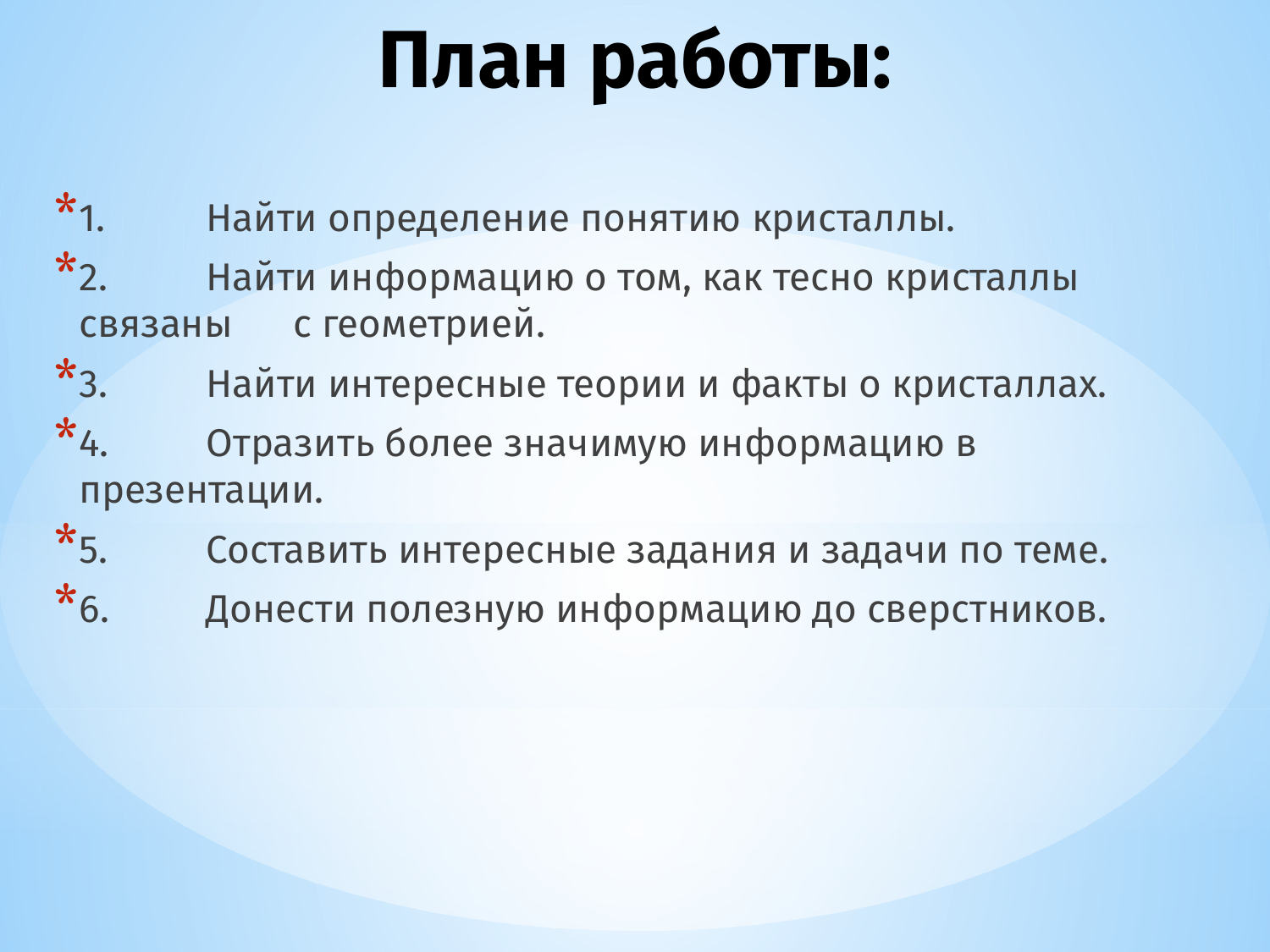

# План работы:
1.	Найти определение понятию кристаллы.
2.	Найти информацию о том, как тесно кристаллы связаны      с геометрией.
3.	Найти интересные теории и факты о кристаллах.
4.	Отразить более значимую информацию в презентации.
5.	Составить интересные задания и задачи по теме.
6.	Донести полезную информацию до сверстников.